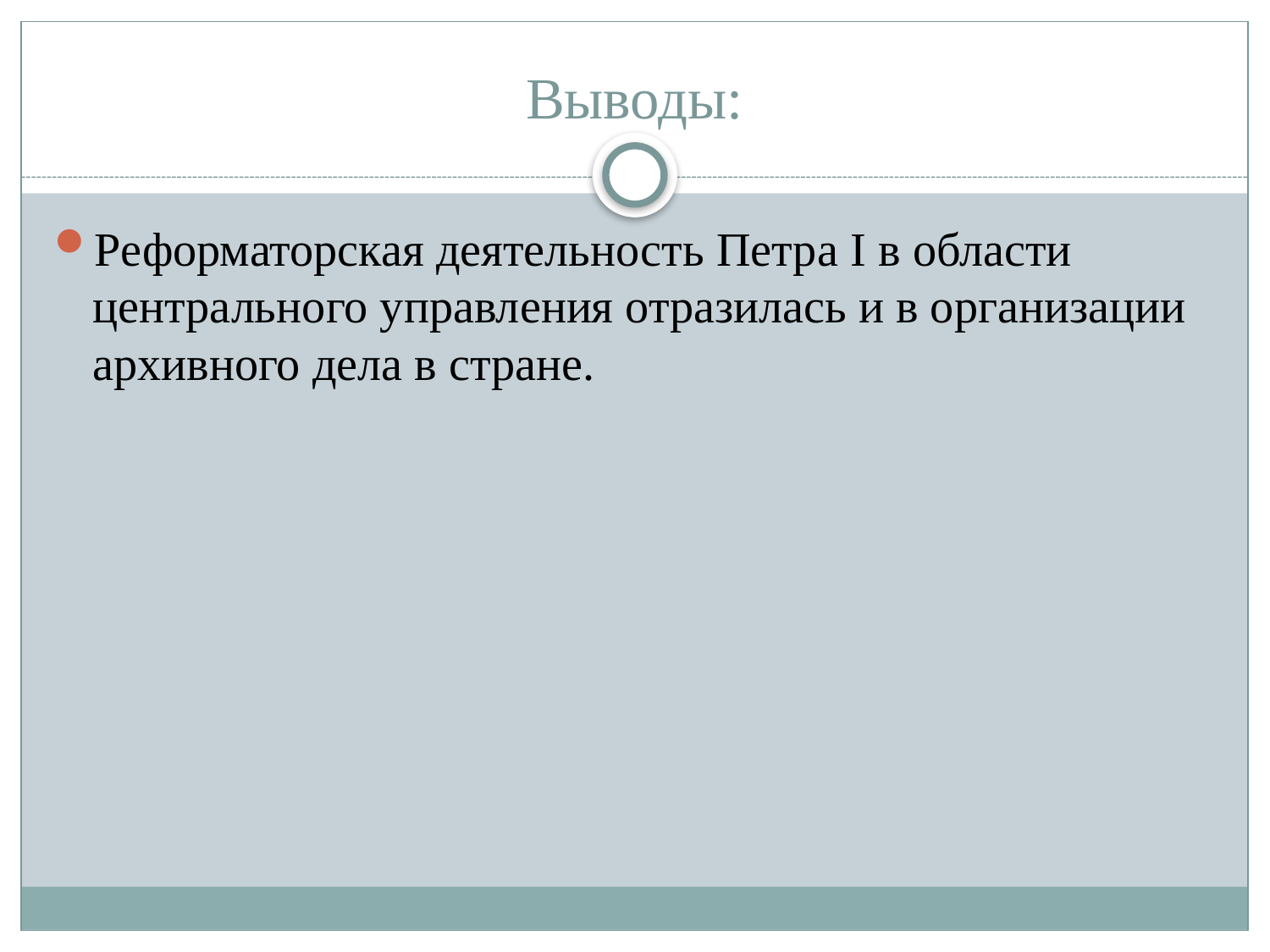

# Выводы:
Реформаторская деятельность Петра I в области центрального управления отразилась и в организации архивного дела в стране.